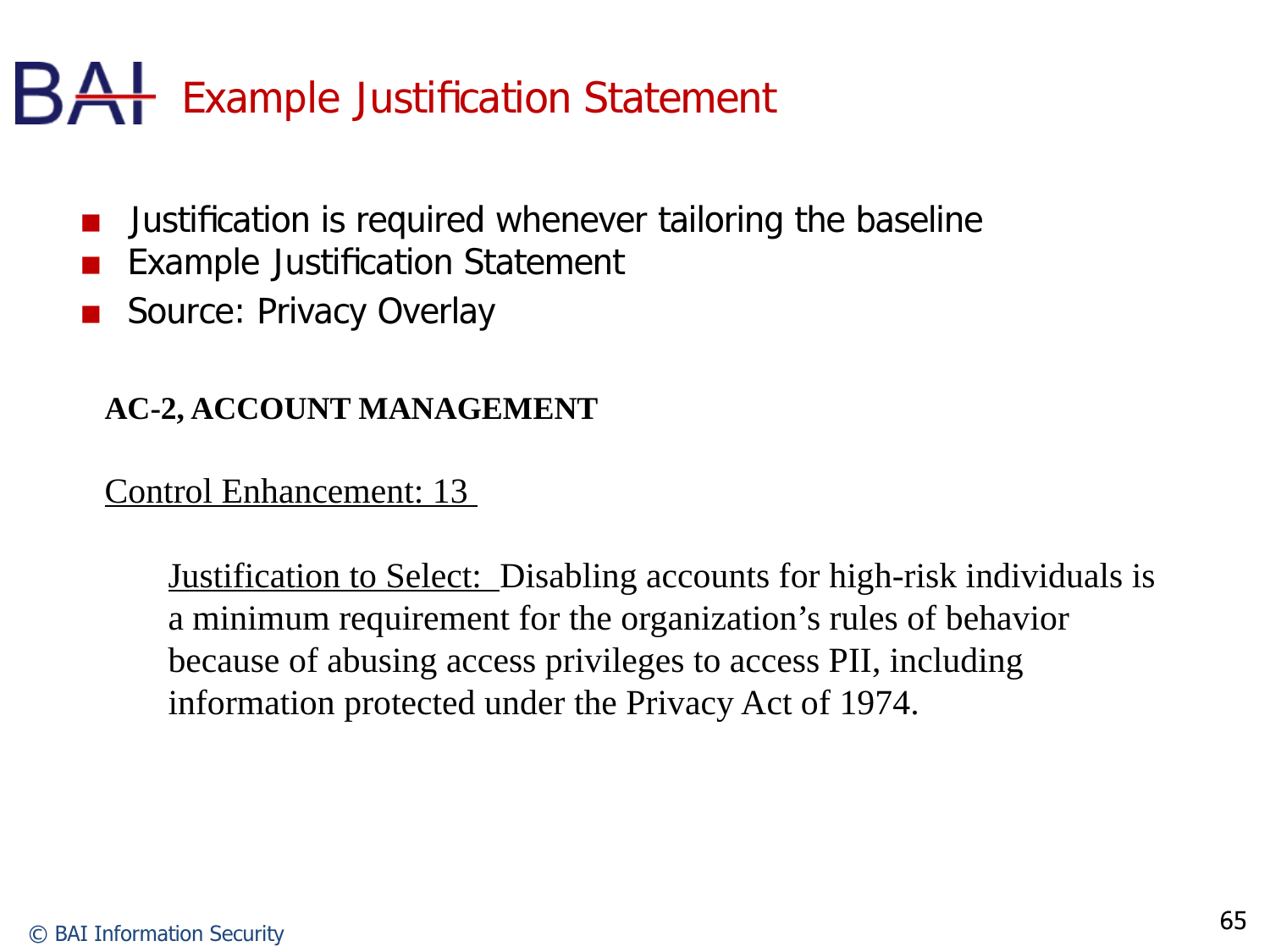

# Example Justification Statement
Justification is required whenever tailoring the baseline
Example Justification Statement
Source: Privacy Overlay
AC-2, ACCOUNT MANAGEMENT

Control Enhancement: 13

Justification to Select:  Disabling accounts for high-risk individuals is a minimum requirement for the organization’s rules of behavior because of abusing access privileges to access PII, including information protected under the Privacy Act of 1974.